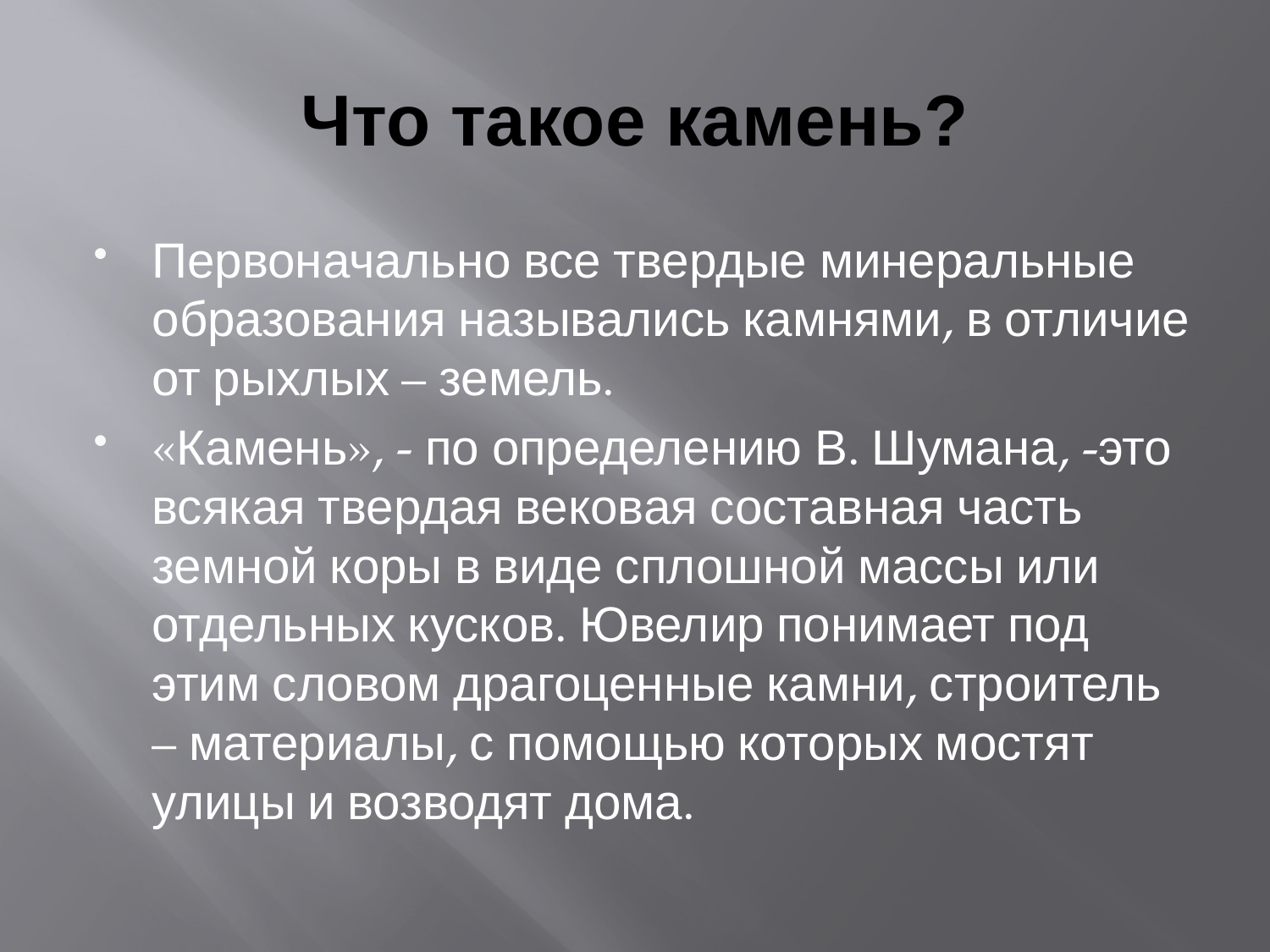

# Что такое камень?
Первоначально все твердые минеральные образования назывались камнями, в отличие от рыхлых – земель.
«Камень», - по определению В. Шумана, -это всякая твердая вековая составная часть земной коры в виде сплошной массы или отдельных кусков. Ювелир понимает под этим словом драгоценные камни, строитель – материалы, с помощью которых мостят улицы и возводят дома.